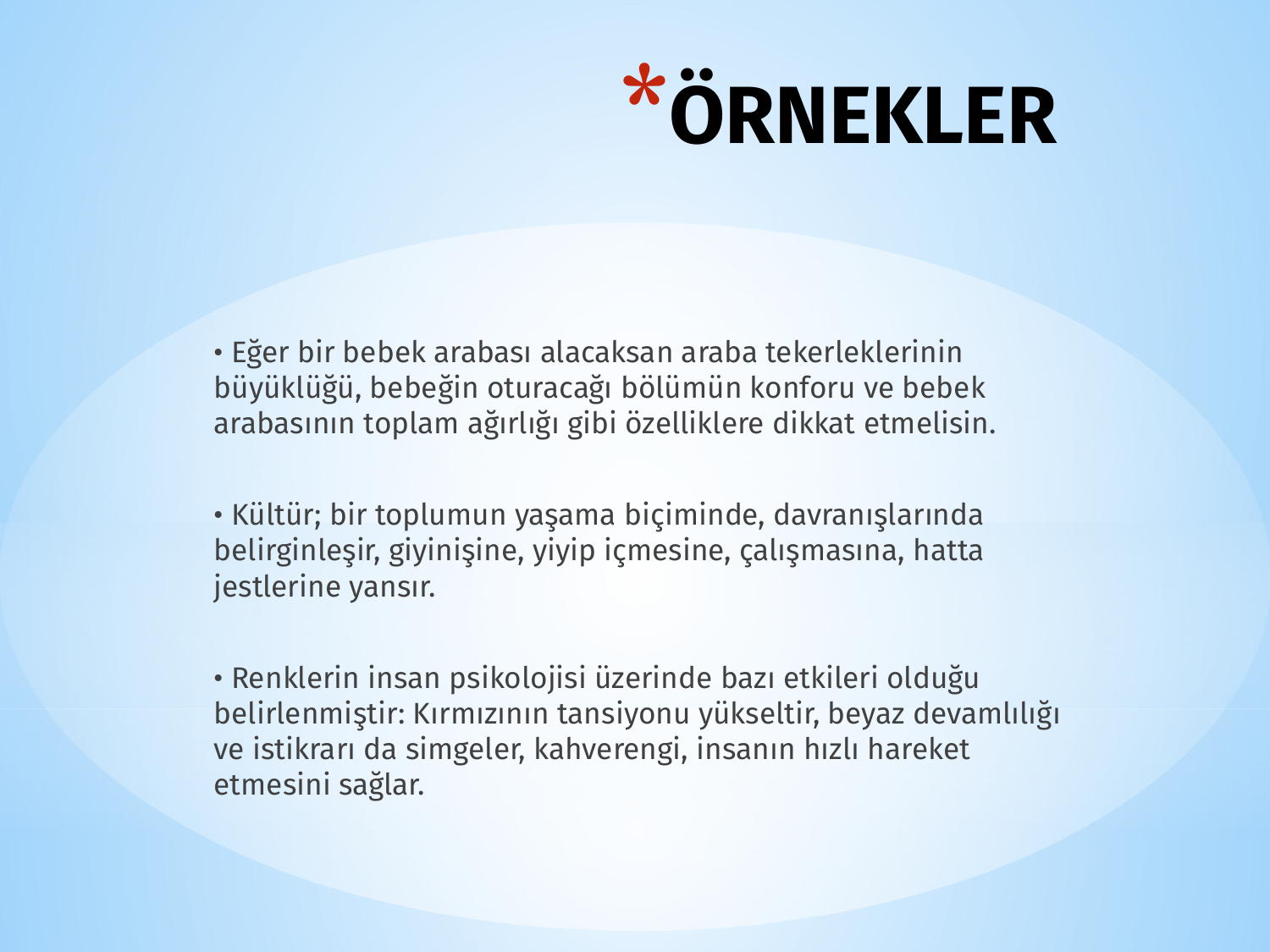

# ÖRNEKLER
• Eğer bir bebek arabası alacaksan araba tekerleklerinin büyüklüğü, bebeğin oturacağı bölümün konforu ve bebek arabasının toplam ağırlığı gibi özelliklere dikkat etmelisin.

• Kültür; bir toplumun yaşama biçiminde, davranışlarında belirginleşir, giyinişine, yiyip içmesine, çalışmasına, hatta jestlerine yansır.

• Renklerin insan psikolojisi üzerinde bazı etkileri olduğu belirlenmiştir: Kırmızının tansiyonu yükseltir, beyaz devamlılığı ve istikrarı da simgeler, kahverengi, insanın hızlı hareket etmesini sağlar.